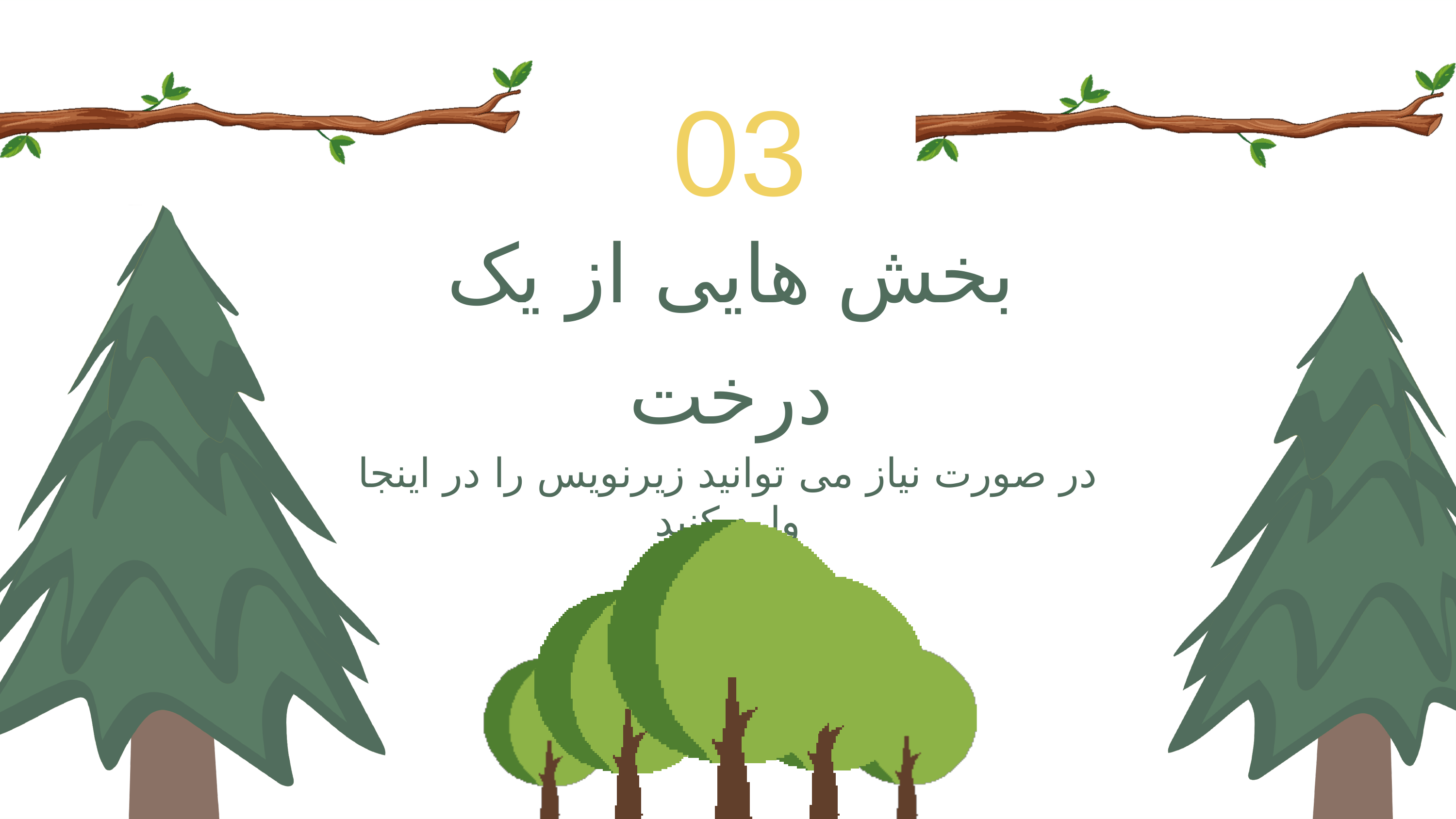

03
بخش هایی از یک درخت

در صورت نیاز می توانید زیرنویس را در اینجا وارد کنید